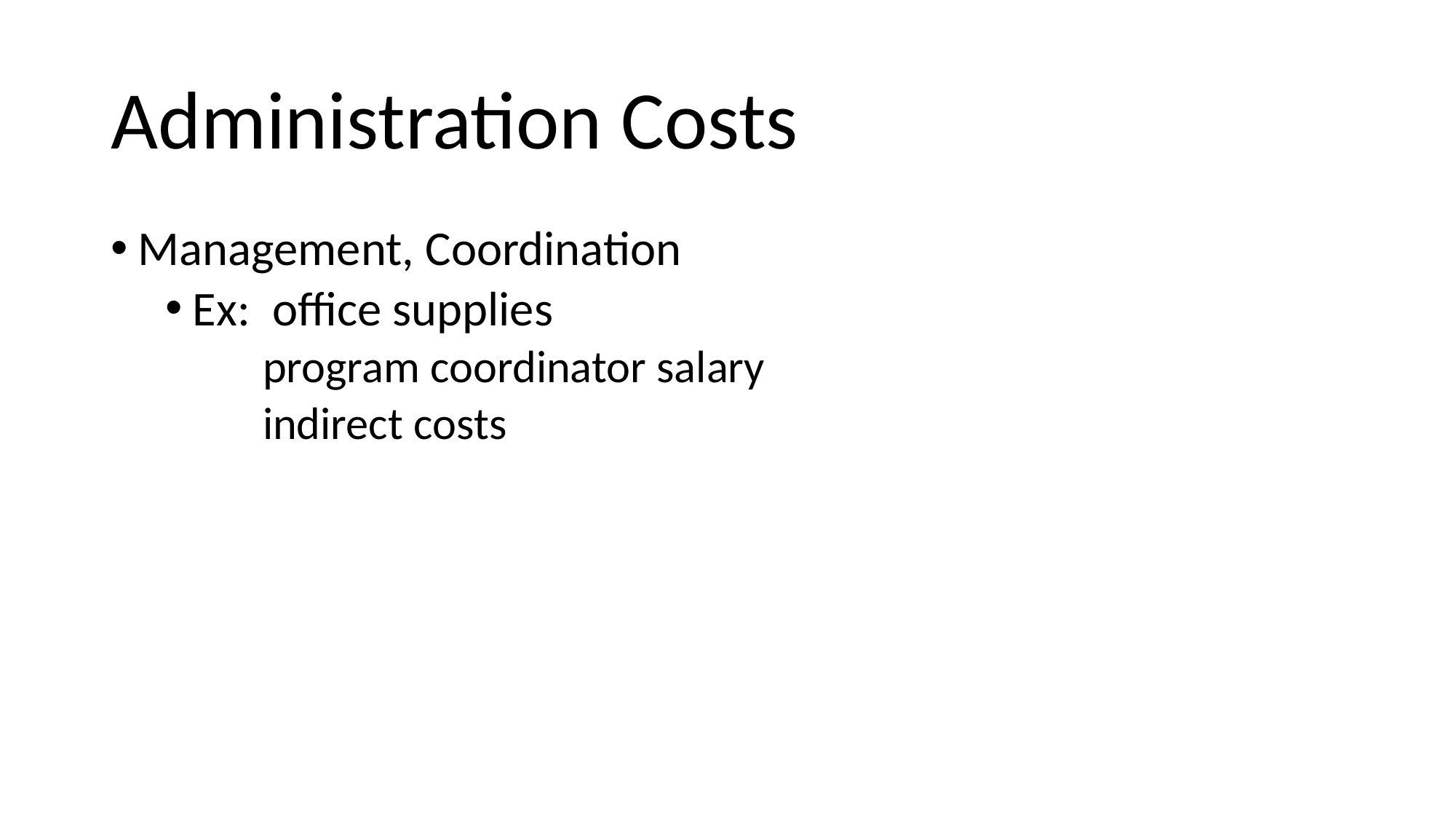

# Administration Costs
Management, Coordination
Ex:  office supplies
  program coordinator salary
  indirect costs